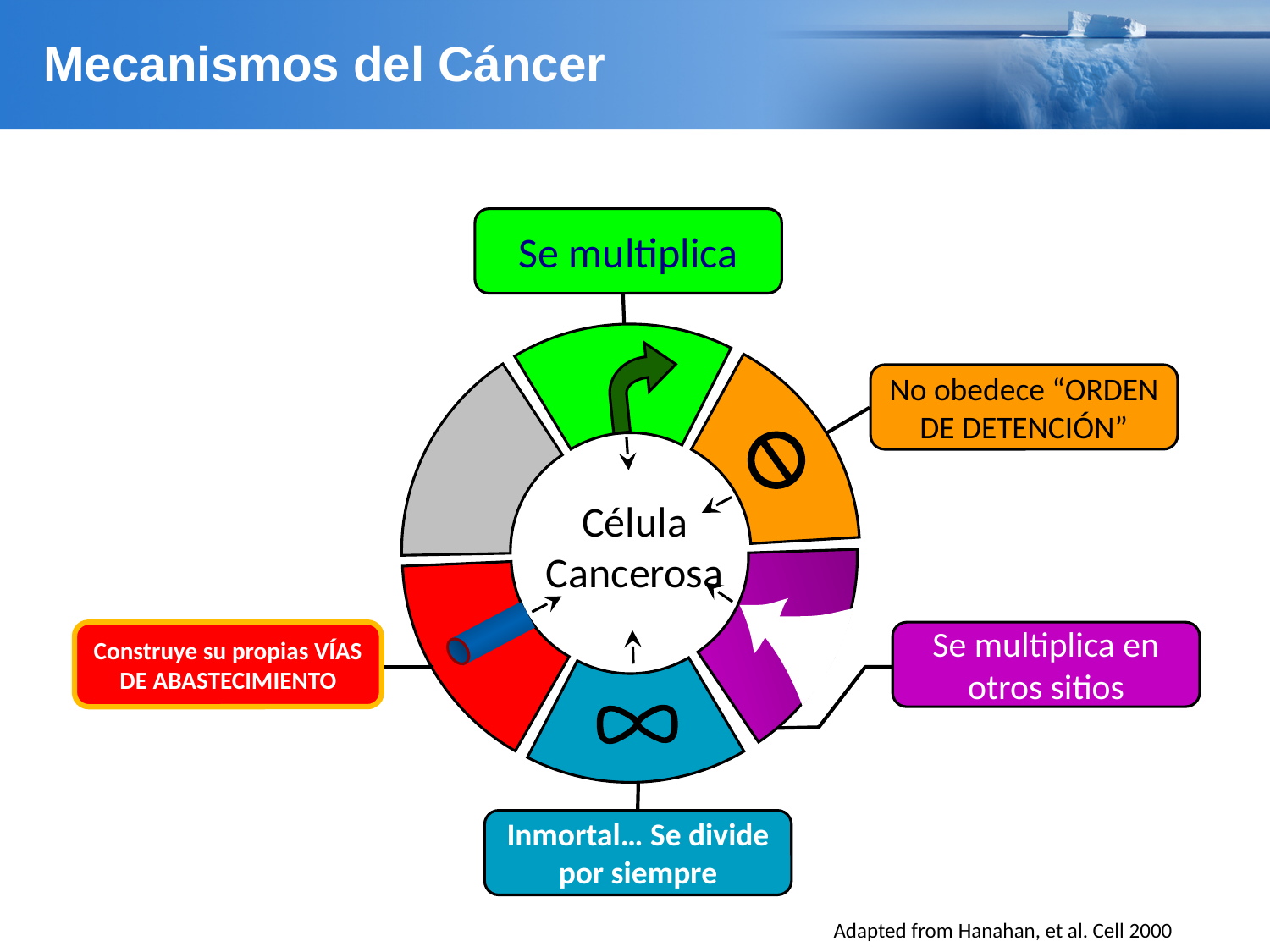

# Mecanismos del Cáncer
Se multiplica

No obedece “ORDEN DE DETENCIÓN”

Célula
Cancerosa

Construye su propias VÍAS DE ABASTECIMIENTO
Se multiplica en otros sitios

Inmortal… Se divide por siempre
Adapted from Hanahan, et al. Cell 2000